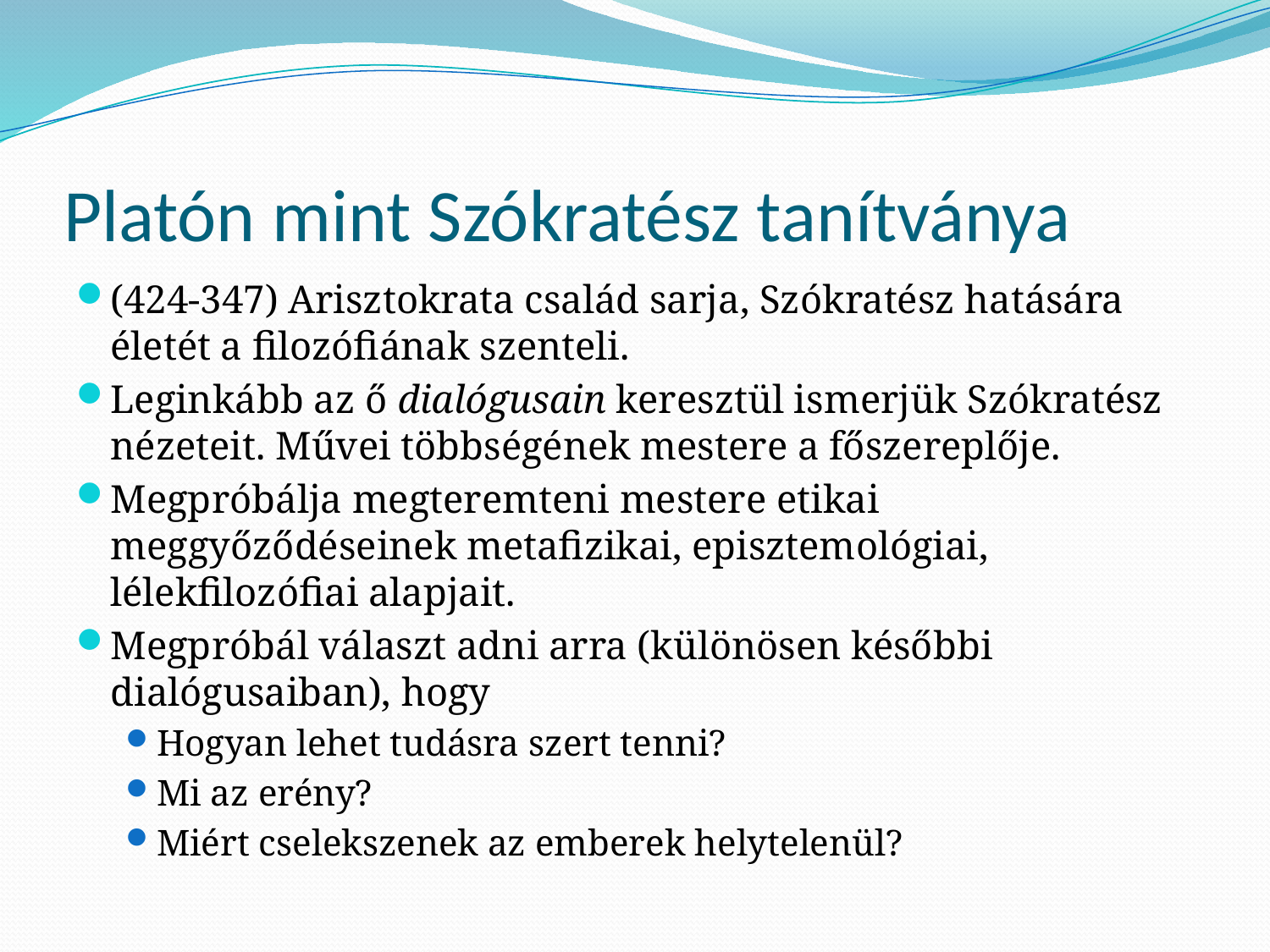

# Platón mint Szókratész tanítványa
(424-347) Arisztokrata család sarja, Szókratész hatására életét a filozófiának szenteli.
Leginkább az ő dialógusain keresztül ismerjük Szókratész nézeteit. Művei többségének mestere a főszereplője.
Megpróbálja megteremteni mestere etikai meggyőződéseinek metafizikai, episztemológiai, lélekfilozófiai alapjait.
Megpróbál választ adni arra (különösen későbbi dialógusaiban), hogy
Hogyan lehet tudásra szert tenni?
Mi az erény?
Miért cselekszenek az emberek helytelenül?